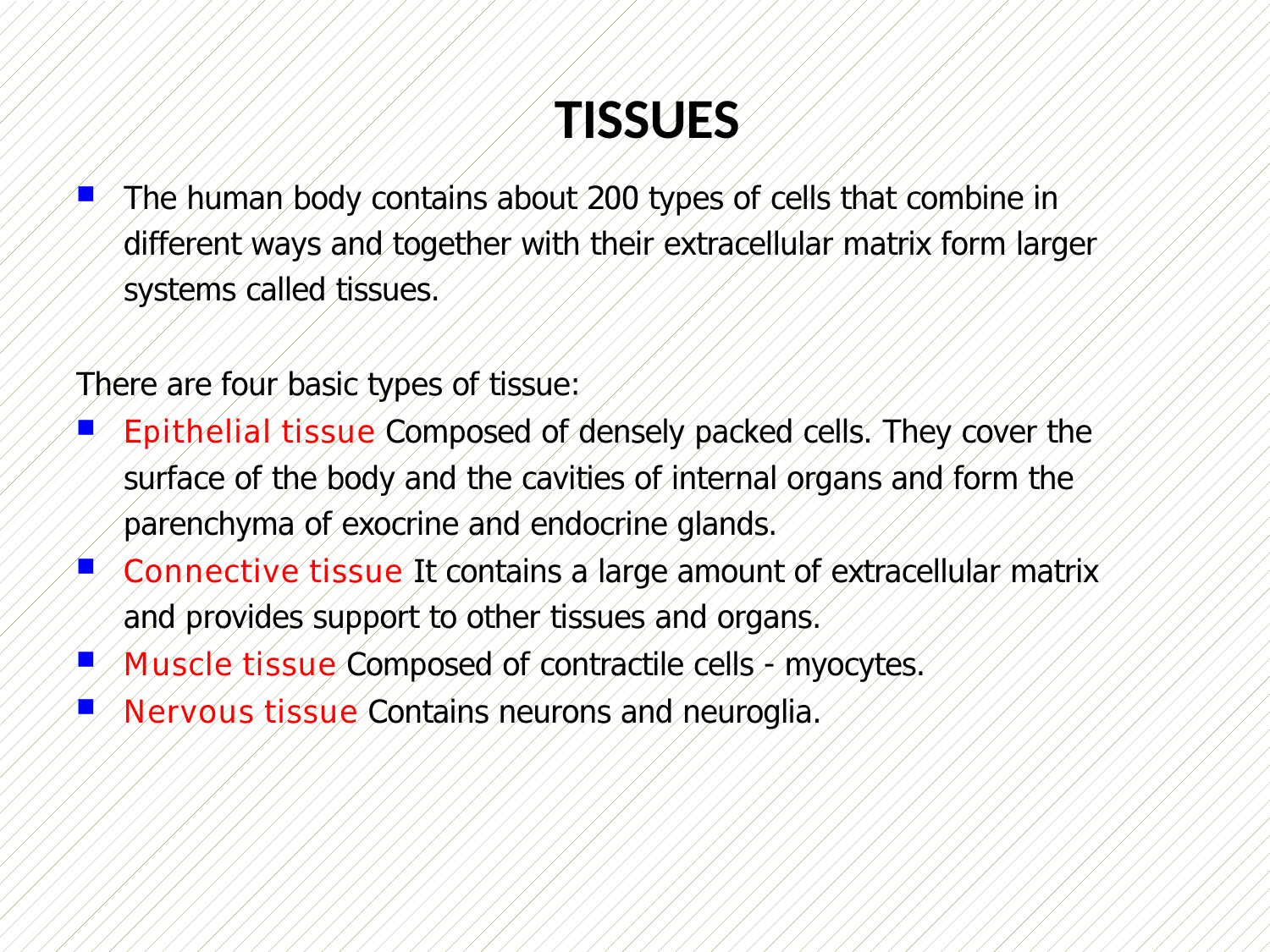

# TISSUES
The human body contains about 200 types of cells that combine in different ways and together with their extracellular matrix form larger systems called tissues.

There are four basic types of tissue:
Epithelial tissue Composed of densely packed cells. They cover the surface of the body and the cavities of internal organs and form the parenchyma of exocrine and endocrine glands.
Connective tissue It contains a large amount of extracellular matrix and provides support to other tissues and organs.
Muscle tissue Composed of contractile cells - myocytes.
Nervous tissue Contains neurons and neuroglia.